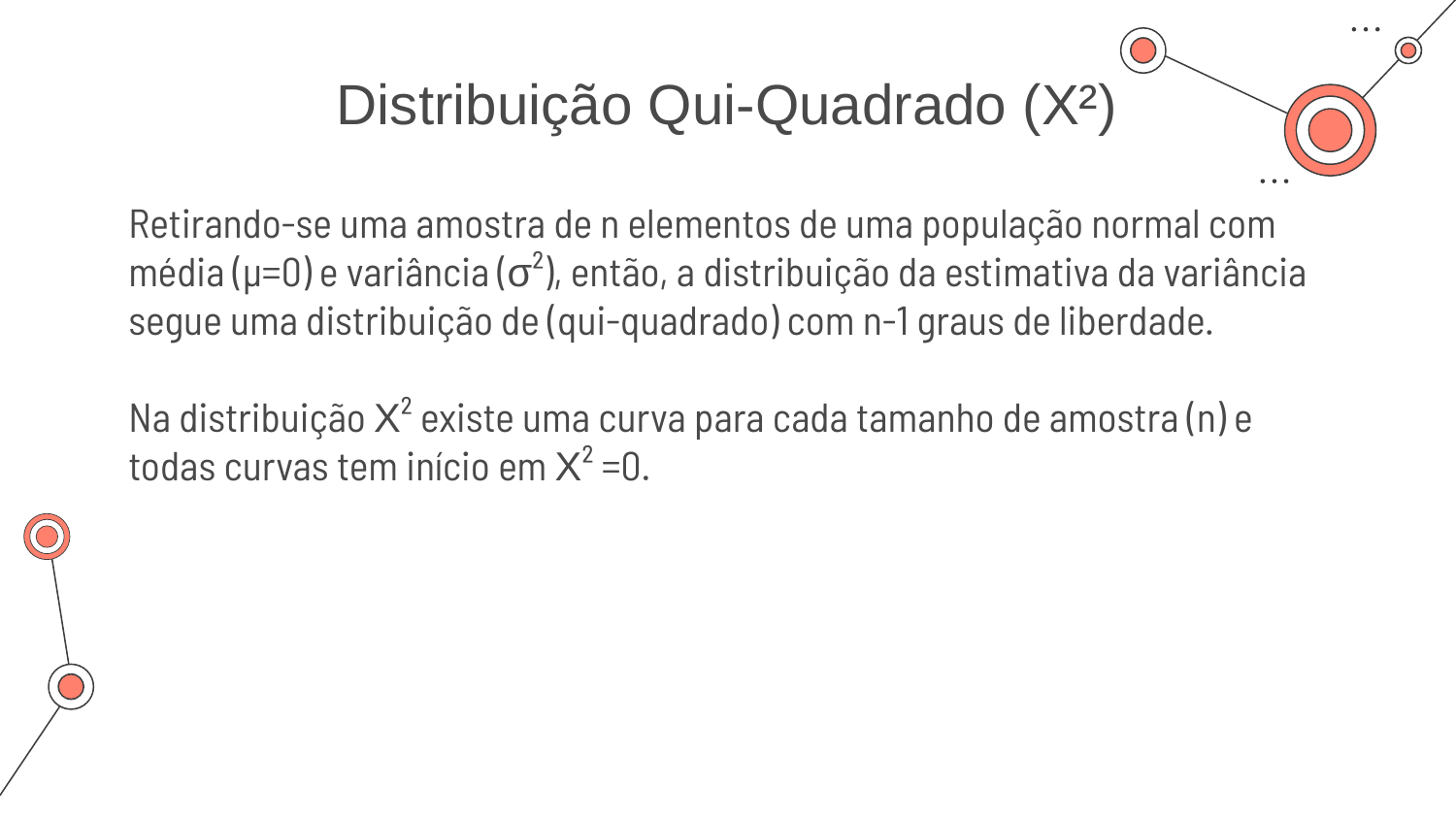

# Distribuição Qui-Quadrado (Χ²)

Retirando-se uma amostra de n elementos de uma população normal com média (μ=0) e variância (σ²), então, a distribuição da estimativa da variância segue uma distribuição de (qui-quadrado) com n-1 graus de liberdade.

Na distribuição Χ² existe uma curva para cada tamanho de amostra (n) e todas curvas tem início em Χ² =0.